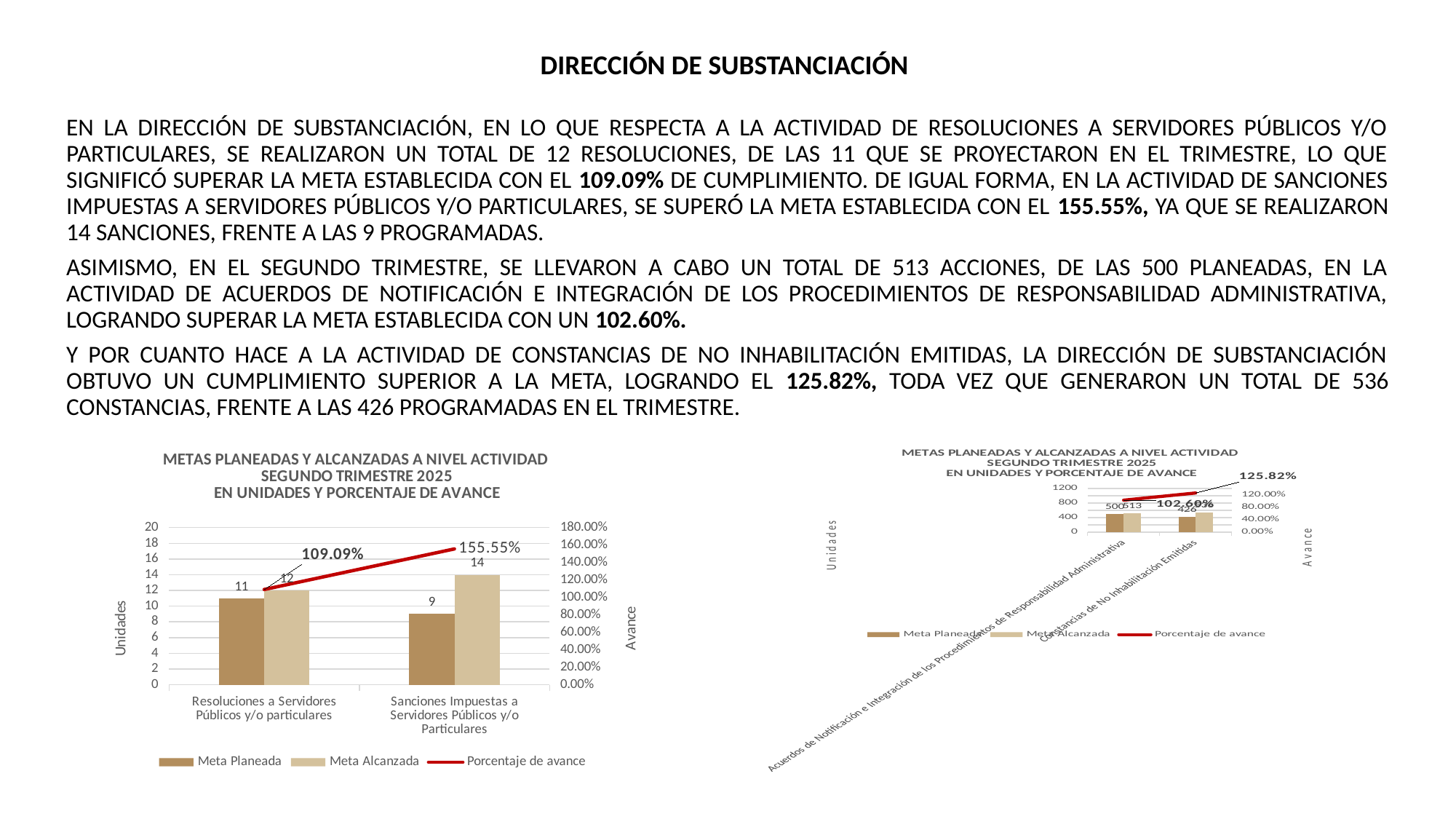

DIRECCIÓN DE SUBSTANCIACIÓN

EN LA DIRECCIÓN DE SUBSTANCIACIÓN, EN LO QUE RESPECTA A LA ACTIVIDAD DE RESOLUCIONES A SERVIDORES PÚBLICOS Y/O PARTICULARES, SE REALIZARON UN TOTAL DE 12 RESOLUCIONES, DE LAS 11 QUE SE PROYECTARON EN EL TRIMESTRE, LO QUE SIGNIFICÓ SUPERAR LA META ESTABLECIDA CON EL 109.09% DE CUMPLIMIENTO. DE IGUAL FORMA, EN LA ACTIVIDAD DE SANCIONES IMPUESTAS A SERVIDORES PÚBLICOS Y/O PARTICULARES, SE SUPERÓ LA META ESTABLECIDA CON EL 155.55%, YA QUE SE REALIZARON 14 SANCIONES, FRENTE A LAS 9 PROGRAMADAS.
ASIMISMO, EN EL SEGUNDO TRIMESTRE, SE LLEVARON A CABO UN TOTAL DE 513 ACCIONES, DE LAS 500 PLANEADAS, EN LA ACTIVIDAD DE ACUERDOS DE NOTIFICACIÓN E INTEGRACIÓN DE LOS PROCEDIMIENTOS DE RESPONSABILIDAD ADMINISTRATIVA, LOGRANDO SUPERAR LA META ESTABLECIDA CON UN 102.60%.
Y POR CUANTO HACE A LA ACTIVIDAD DE CONSTANCIAS DE NO INHABILITACIÓN EMITIDAS, LA DIRECCIÓN DE SUBSTANCIACIÓN OBTUVO UN CUMPLIMIENTO SUPERIOR A LA META, LOGRANDO EL 125.82%, TODA VEZ QUE GENERARON UN TOTAL DE 536 CONSTANCIAS, FRENTE A LAS 426 PROGRAMADAS EN EL TRIMESTRE.

### Chart: METAS PLANEADAS Y ALCANZADAS A NIVEL ACTIVIDAD
SEGUNDO TRIMESTRE 2025
EN UNIDADES Y PORCENTAJE DE AVANCE

| Category | Meta Planeada | Meta Alcanzada |  |
|---|---|---|---|
| Acuerdos de Notificación e Integración de los Procedimientos de Responsabilidad Administrativa | 500.0 | 513.0 | 1.026 |
|  Constancias de No Inhabilitación Emitidas | 426.0 | 536.0 | 1.2582159624413145 |

### Chart: METAS PLANEADAS Y ALCANZADAS A NIVEL ACTIVIDAD
SEGUNDO TRIMESTRE 2025
EN UNIDADES Y PORCENTAJE DE AVANCE

| Category | Meta Planeada | Meta Alcanzada |  |
|---|---|---|---|
| Resoluciones a Servidores Públicos y/o particulares | 11.0 | 12.0 | 1.0909090909090908 |
| Sanciones Impuestas a Servidores Públicos y/o Particulares | 9.0 | 14.0 | 1.5555555555555556 |